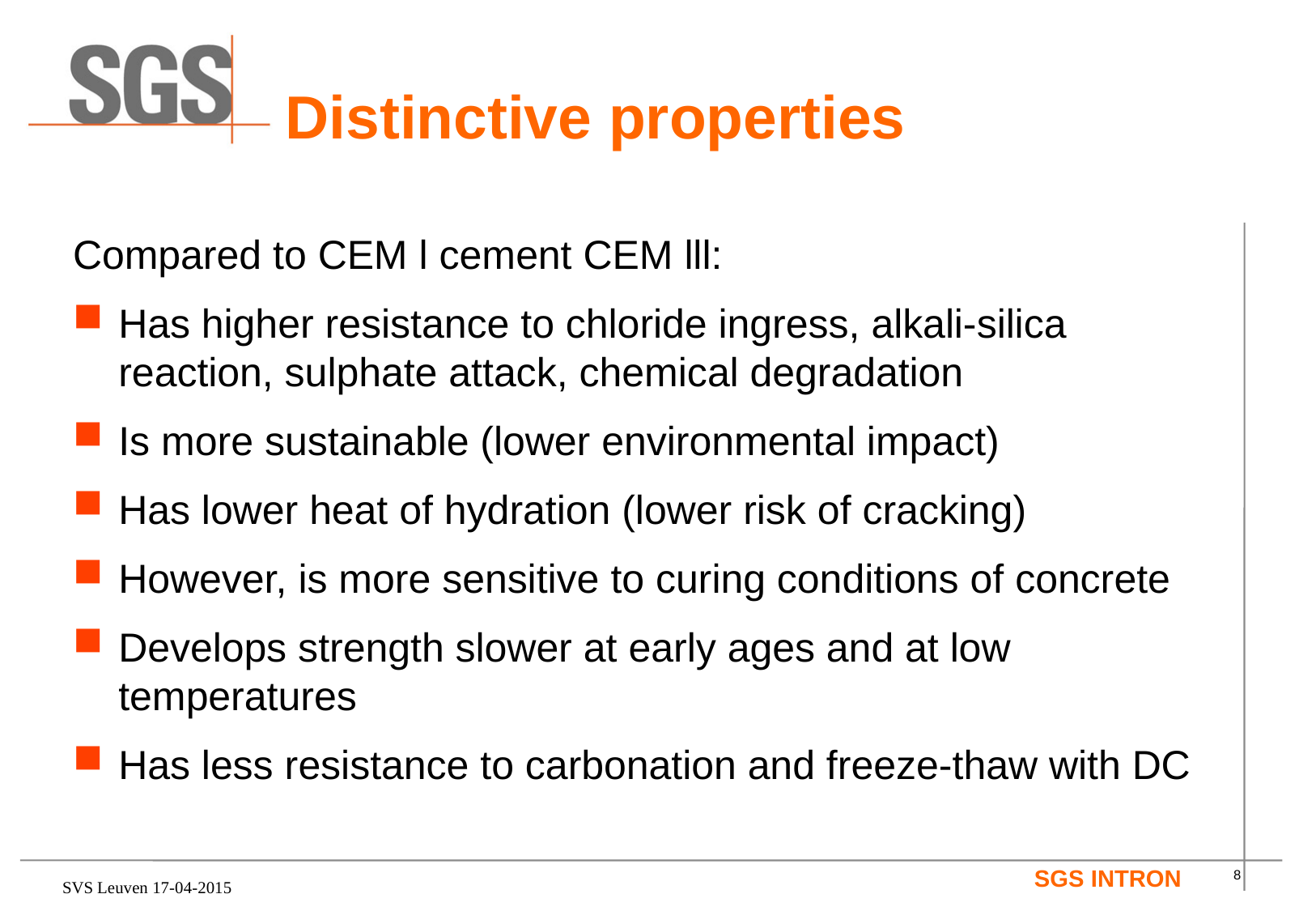

# Distinctive properties
Compared to CEM l cement CEM lll:
Has higher resistance to chloride ingress, alkali-silica reaction, sulphate attack, chemical degradation
Is more sustainable (lower environmental impact)
Has lower heat of hydration (lower risk of cracking)
However, is more sensitive to curing conditions of concrete
Develops strength slower at early ages and at low temperatures
Has less resistance to carbonation and freeze-thaw with DC